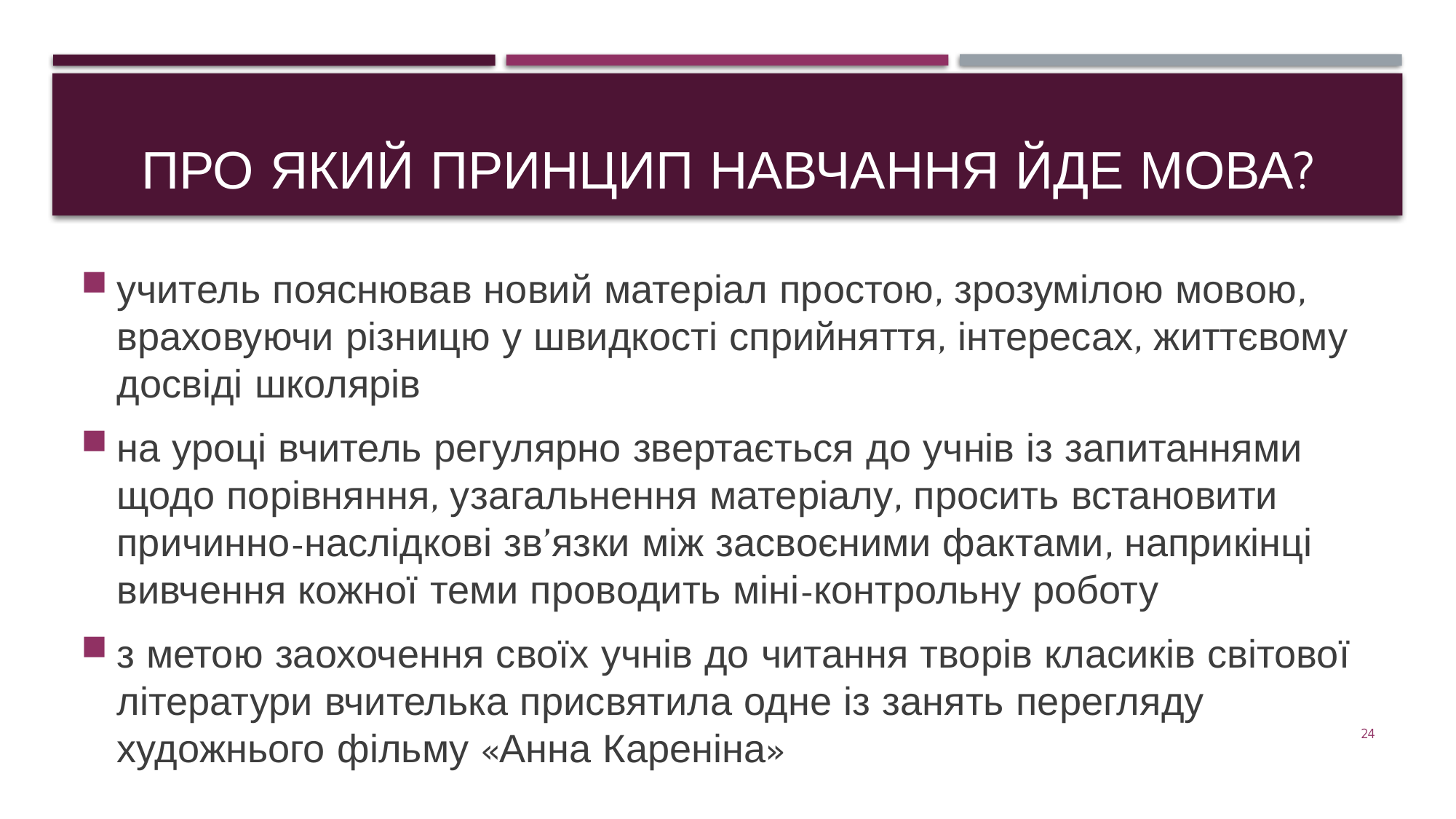

# Про який принцип навчання йде мова?
учитель пояснював новий матеріал простою, зрозумілою мовою, враховуючи різницю у швидкості сприйняття, інтересах, життєвому досвіді школярів
на уроці вчитель регулярно звертається до учнів із запитаннями щодо порівняння, узагальнення матеріалу, просить встановити причинно-наслідкові зв’язки між засвоєними фактами, наприкінці вивчення кожної теми проводить міні-контрольну роботу
з метою заохочення своїх учнів до читання творів класиків світової літератури вчителька присвятила одне із занять перегляду художнього фільму «Анна Кареніна»
24